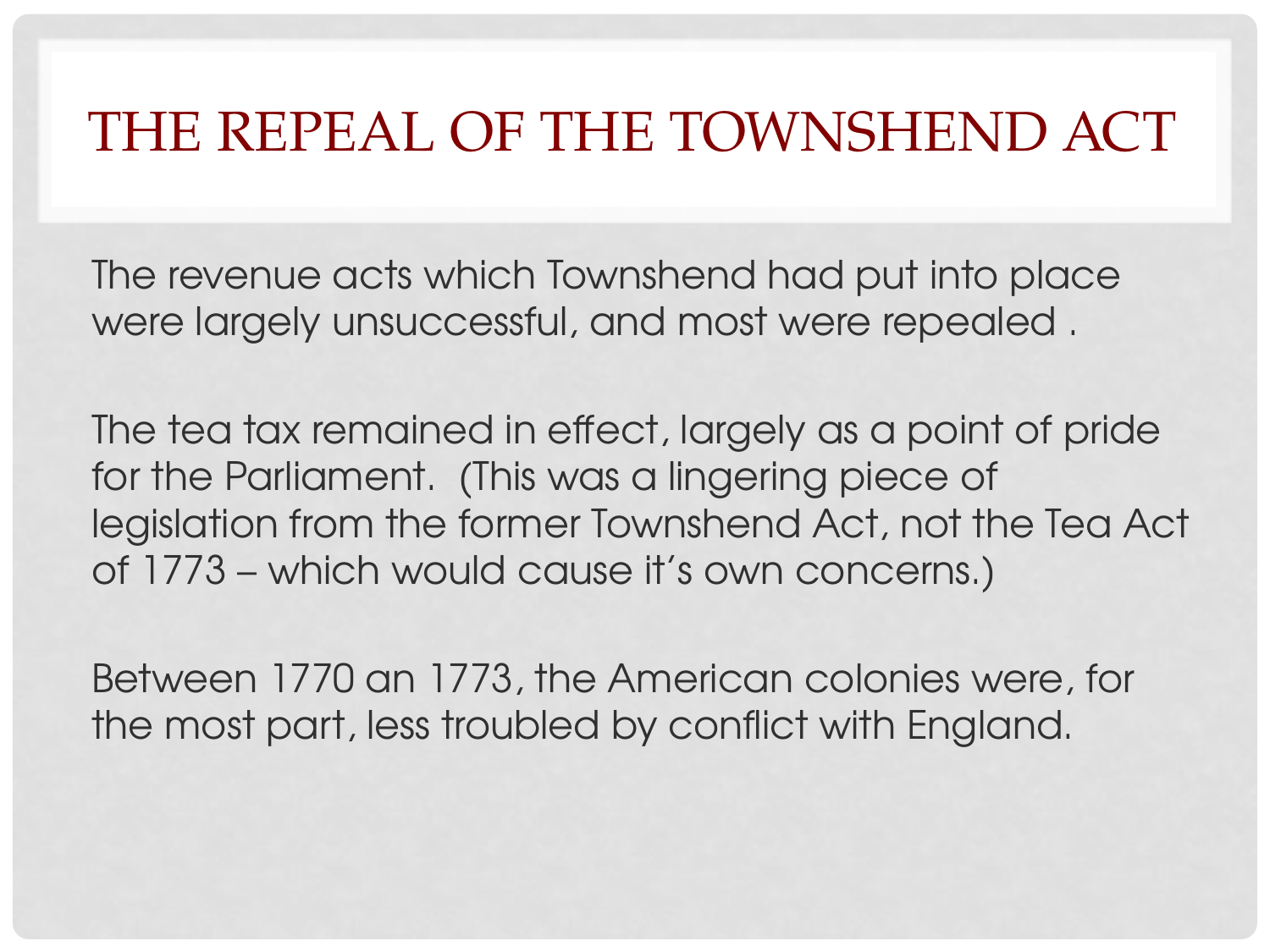

# The Repeal of the Townshend Act
The revenue acts which Townshend had put into place were largely unsuccessful, and most were repealed .

The tea tax remained in effect, largely as a point of pride for the Parliament.  (This was a lingering piece of legislation from the former Townshend Act, not the Tea Act of 1773 – which would cause it’s own concerns.)

Between 1770 an 1773, the American colonies were, for the most part, less troubled by conflict with England.